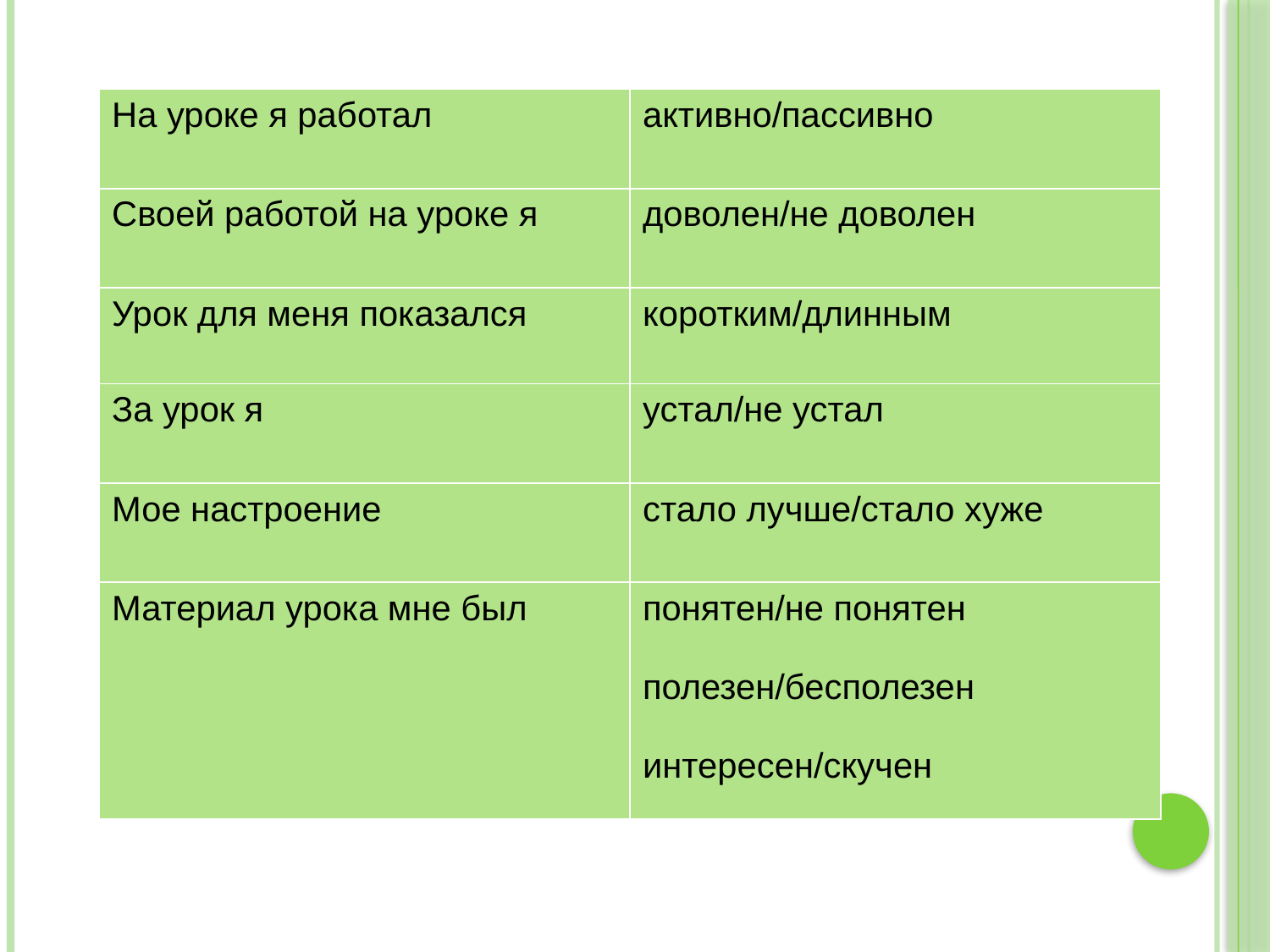

| На уроке я работал | активно/пассивно |
| --- | --- |
| Своей работой на уроке я | доволен/не доволен |
| Урок для меня показался | коротким/длинным |
| За урок я | устал/не устал |
| Мое настроение | стало лучше/стало хуже |
| Материал урока мне был | понятен/не понятен полезен/бесполезен интересен/скучен |